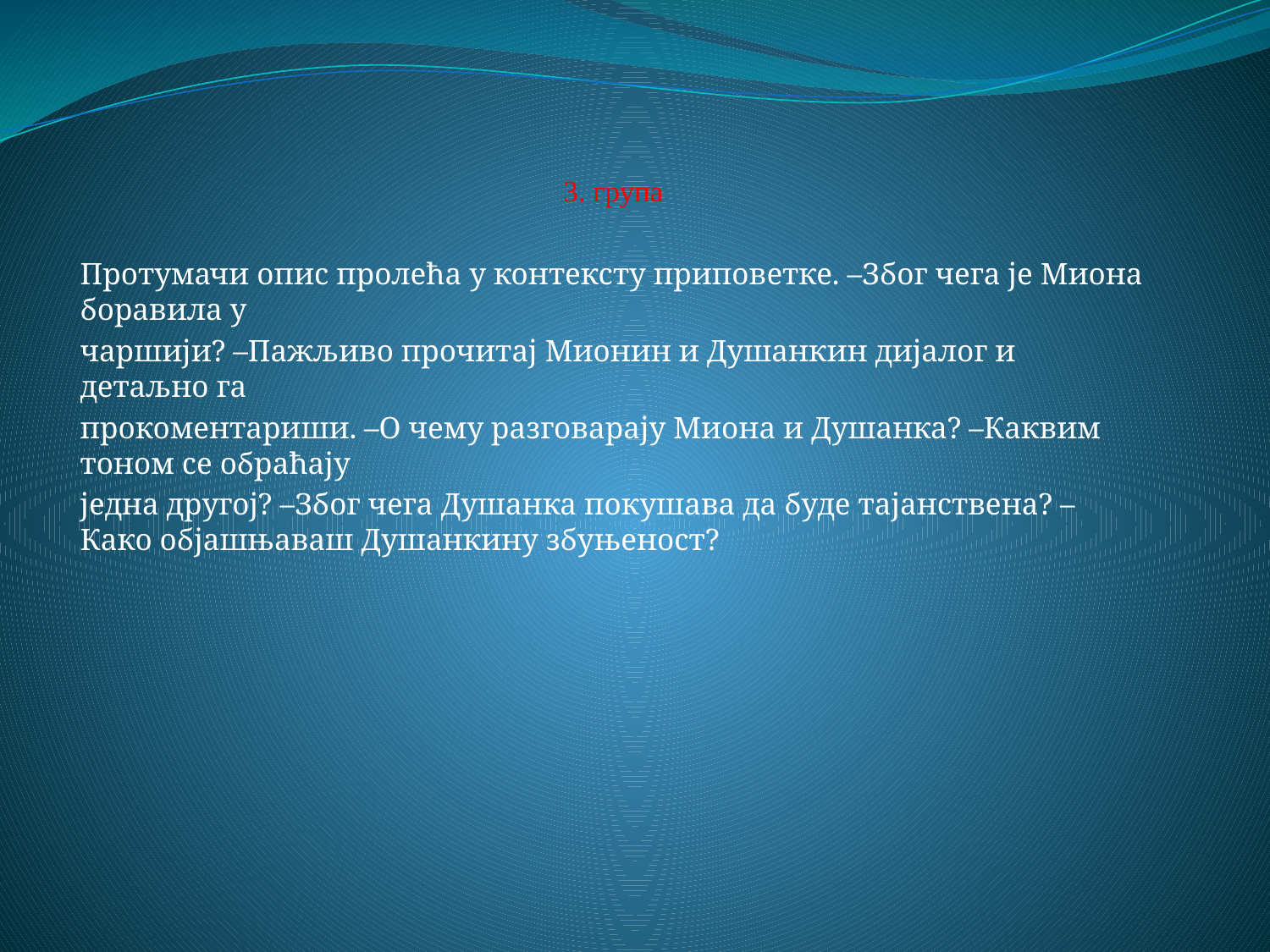

3. група

Протумачи опис пролећа у контексту приповетке. –Због чега је Миона боравила у
чаршији? –Пажљиво прочитај Мионин и Душанкин дијалог и детаљно га
прокоментариши. –О чему разговарају Миона и Душанка? –Каквим тоном се обраћају
једна другој? –Због чега Душанка покушава да буде тајанствена? –Како објашњаваш Душанкину збуњеност?

#